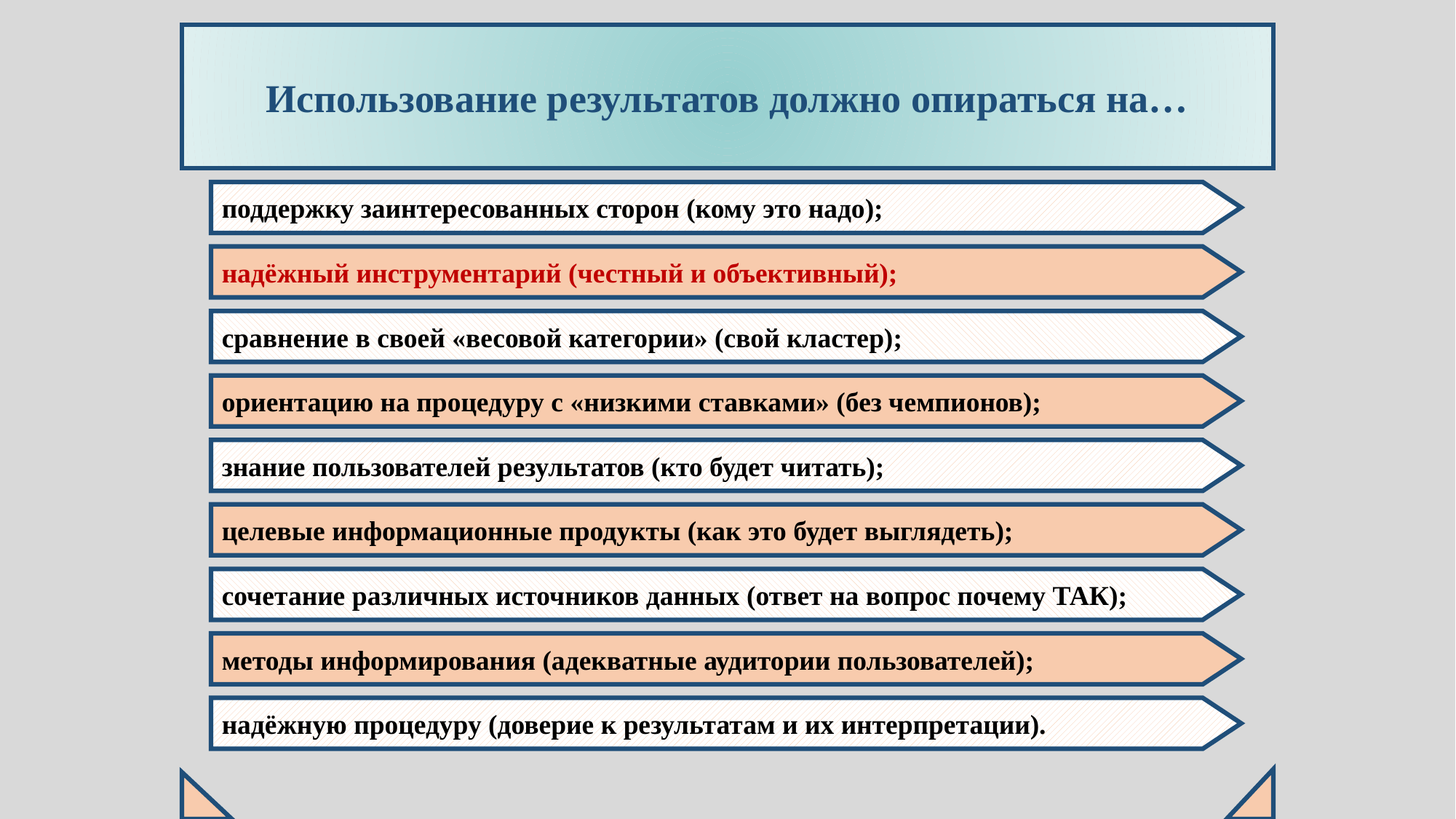

Использование результатов должно опираться на…
поддержку заинтересованных сторон (кому это надо);
надёжный инструментарий (честный и объективный);
сравнение в своей «весовой категории» (свой кластер);
ориентацию на процедуру с «низкими ставками» (без чемпионов);
знание пользователей результатов (кто будет читать);
целевые информационные продукты (как это будет выглядеть);
сочетание различных источников данных (ответ на вопрос почему ТАК);
методы информирования (адекватные аудитории пользователей);
надёжную процедуру (доверие к результатам и их интерпретации).